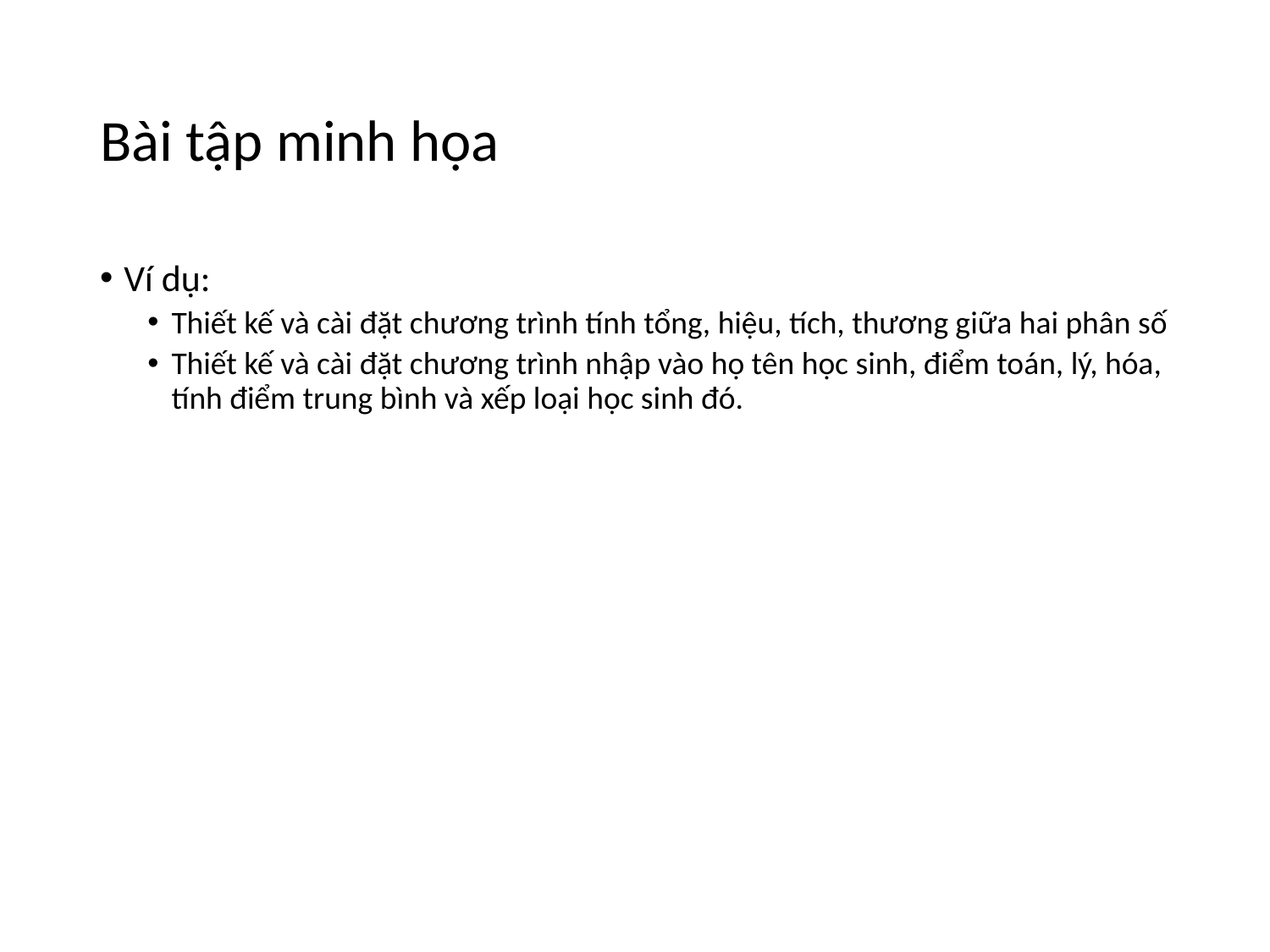

# Bài tập minh họa
Ví dụ:
Thiết kế và cài đặt chương trình tính tổng, hiệu, tích, thương giữa hai phân số
Thiết kế và cài đặt chương trình nhập vào họ tên học sinh, điểm toán, lý, hóa, tính điểm trung bình và xếp loại học sinh đó.